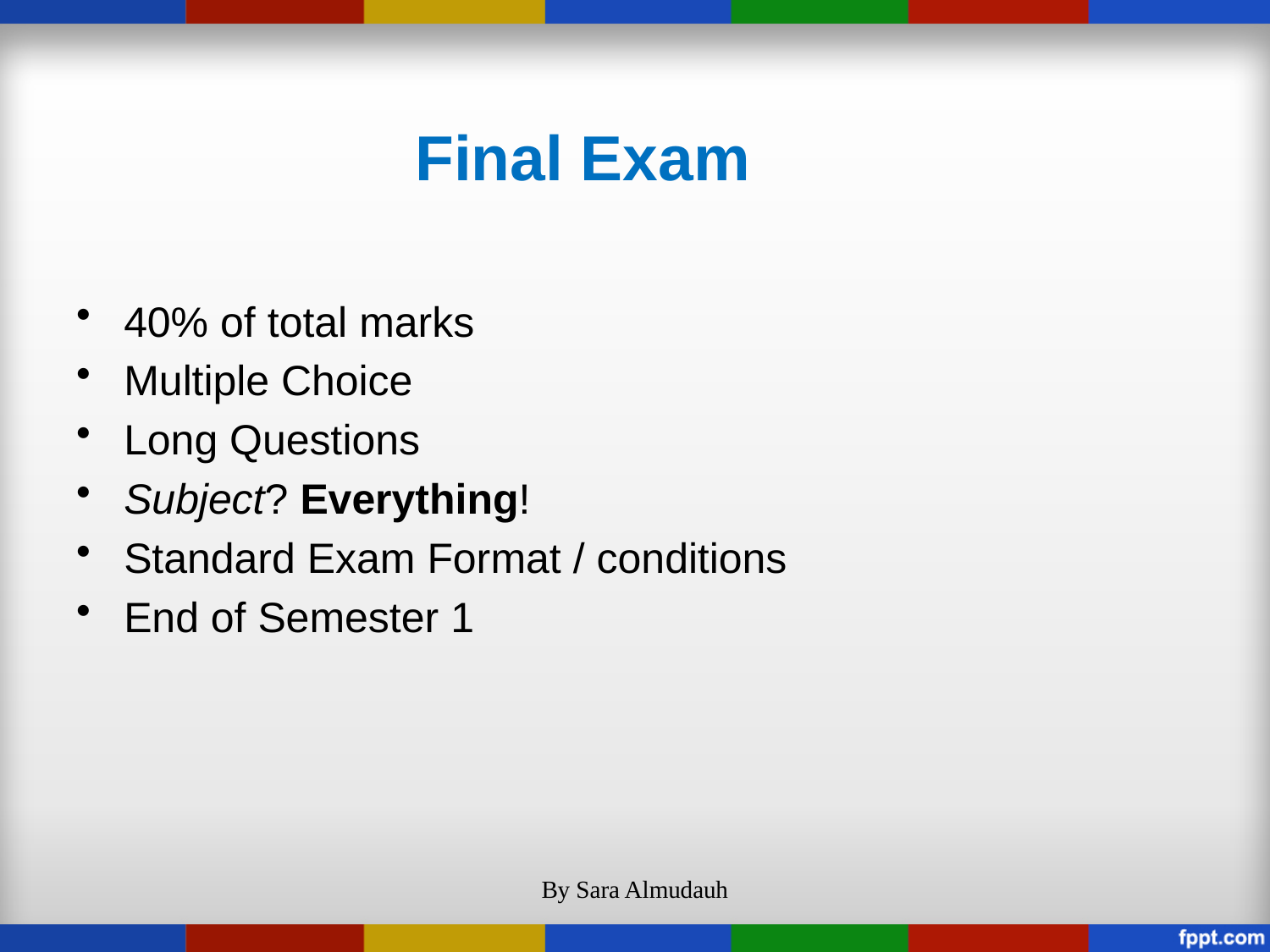

# Final Exam

40% of total marks
Multiple Choice
Long Questions
Subject? Everything!
Standard Exam Format / conditions
End of Semester 1

By Sara Almudauh